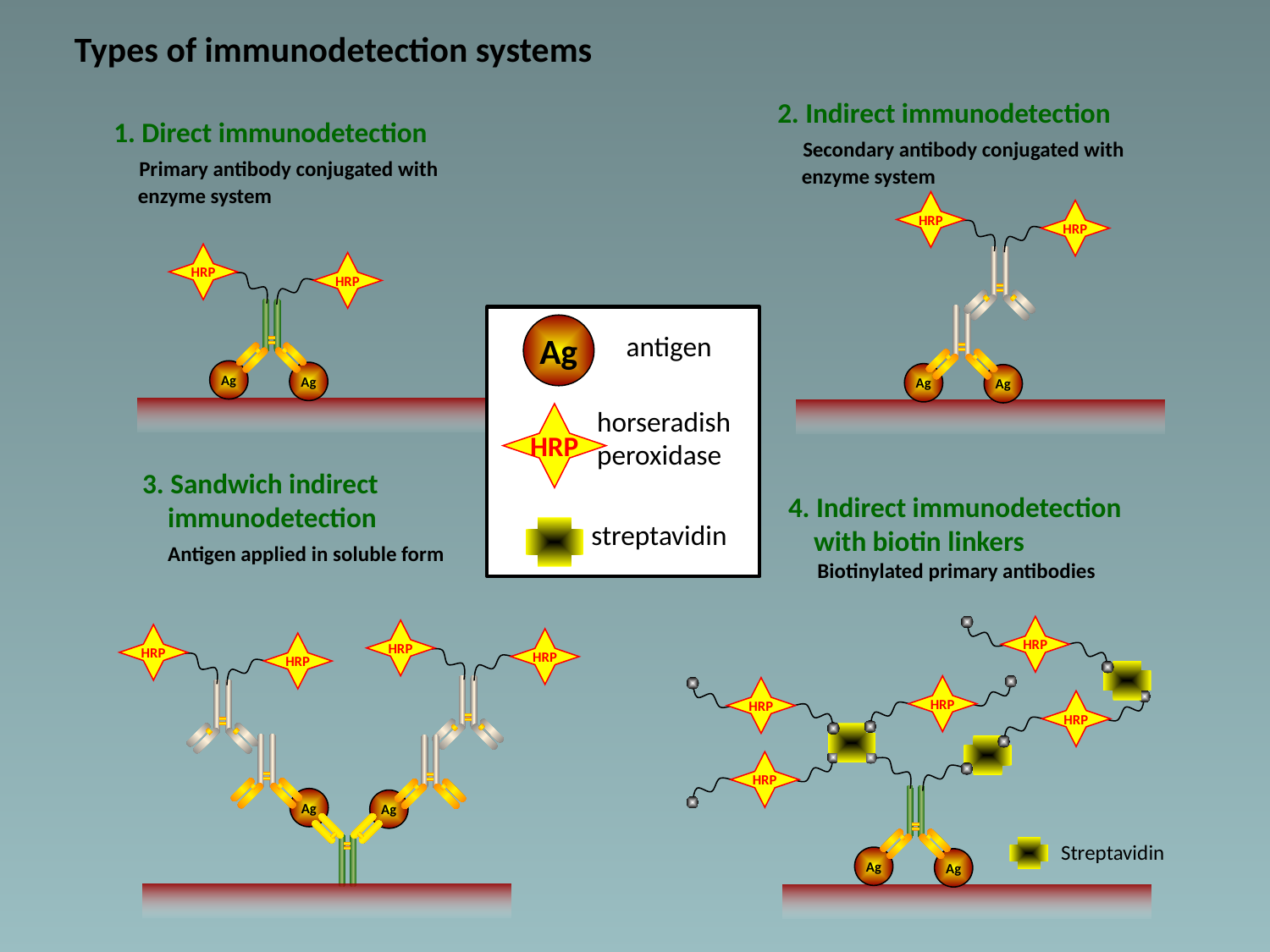

Types of immunodetection systems
2. Indirect immunodetection
    Secondary antibody conjugated with
     enzyme system
1. Direct immunodetection
    Primary antibody conjugated with
     enzyme system
HRP
HRP

HRP

HRP

Ag
antigen
horseradish
peroxidase
HRP
streptavidin

Ag
Ag
Ag
Ag

3. Sandwich indirect
    immunodetection
    Antigen applied in soluble form
4. Indirect immunodetection
    with biotin linkers
      Biotinylated primary antibodies

HRP

HRP
HRP
HRP
HRP

HRP

HRP

HRP

HRP

Ag
Ag

Streptavidin

Ag
Ag